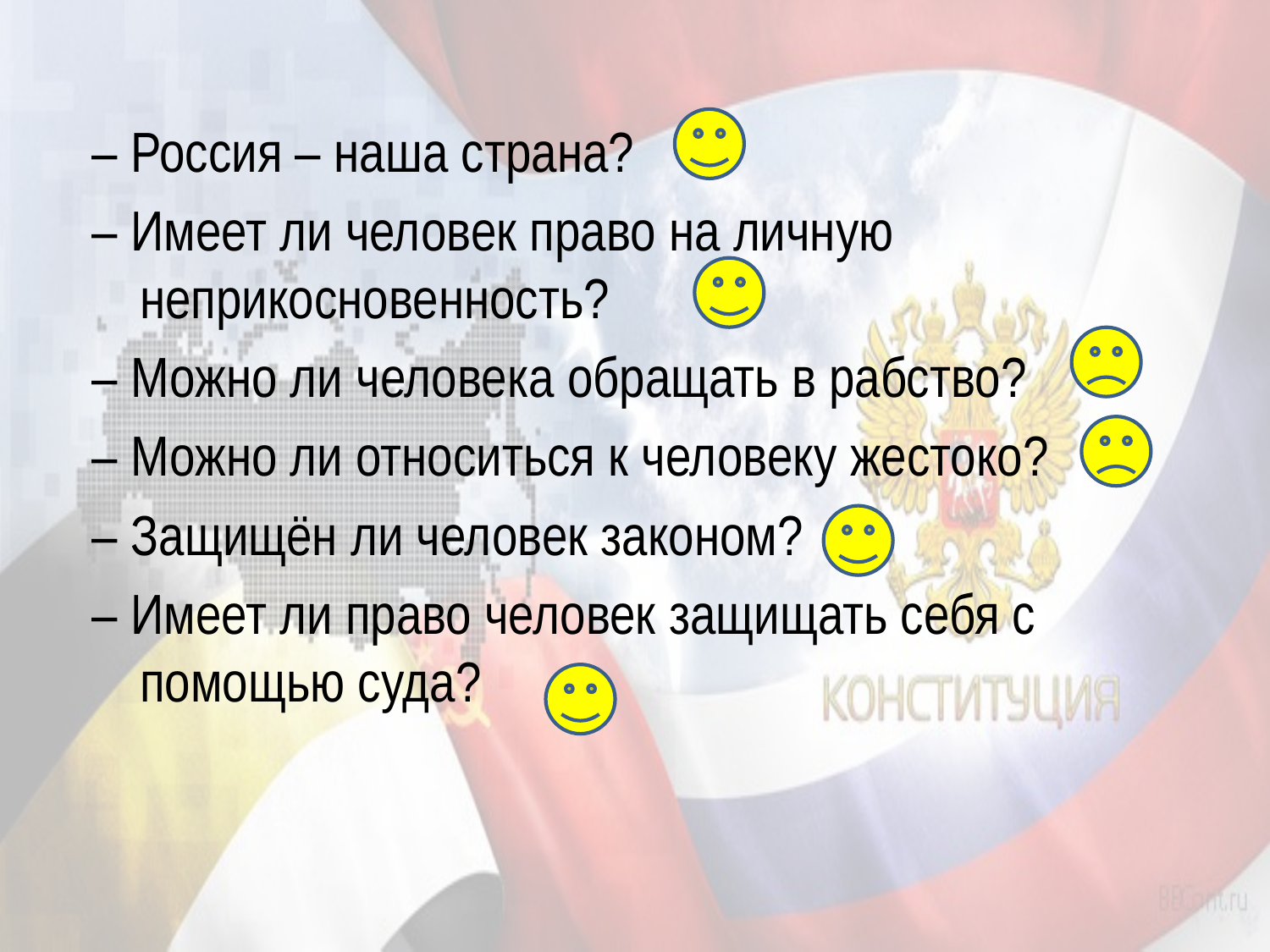

– Россия – наша страна?
– Имеет ли человек право на личную неприкосновенность?
– Можно ли человека обращать в рабство?
– Можно ли относиться к человеку жестоко?
– Защищён ли человек законом?
– Имеет ли право человек защищать себя с помощью суда?